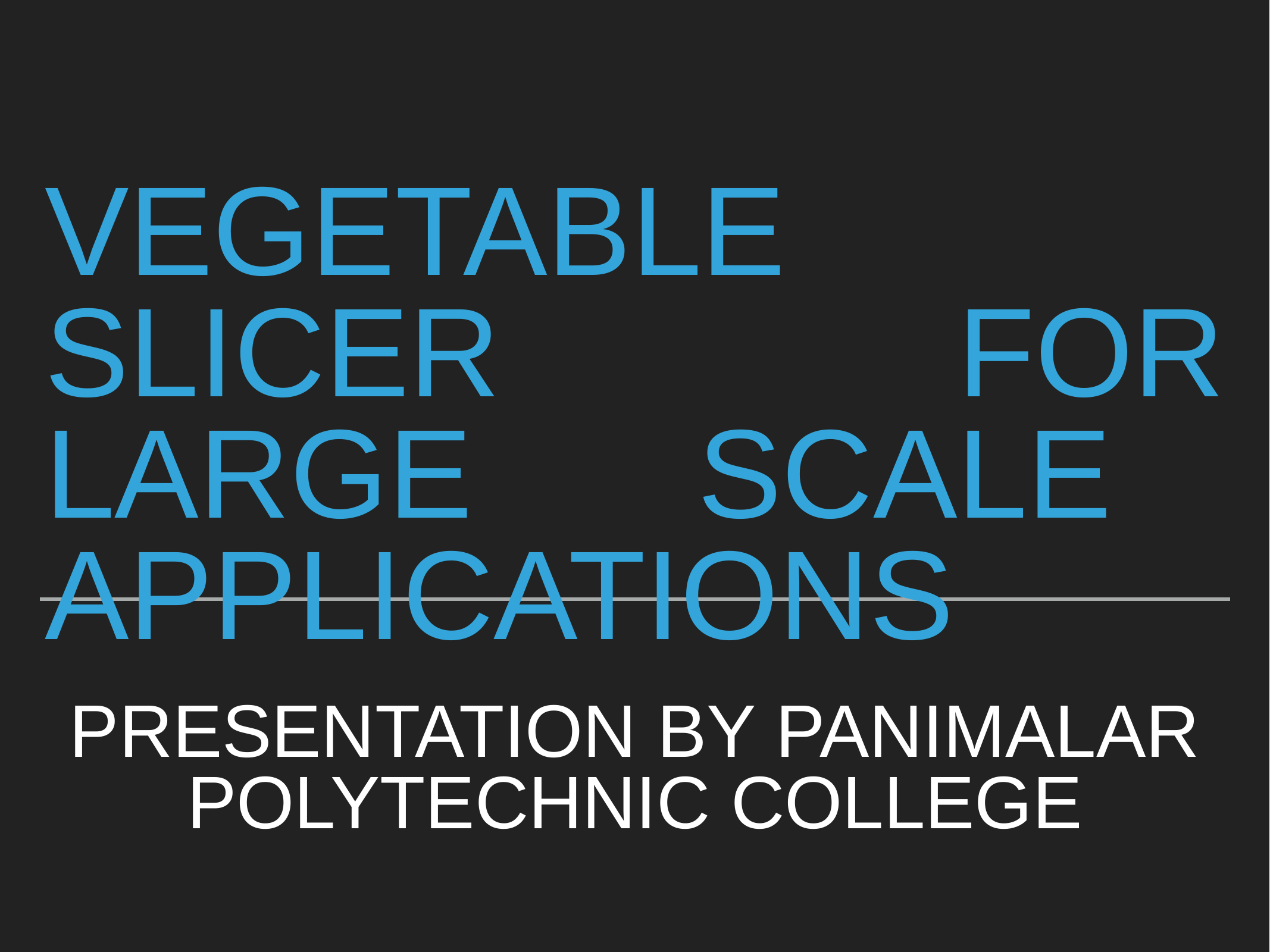

# Vegetable Slicer For Large  Scale  Applications
Presentation by Panimalar Polytechnic College